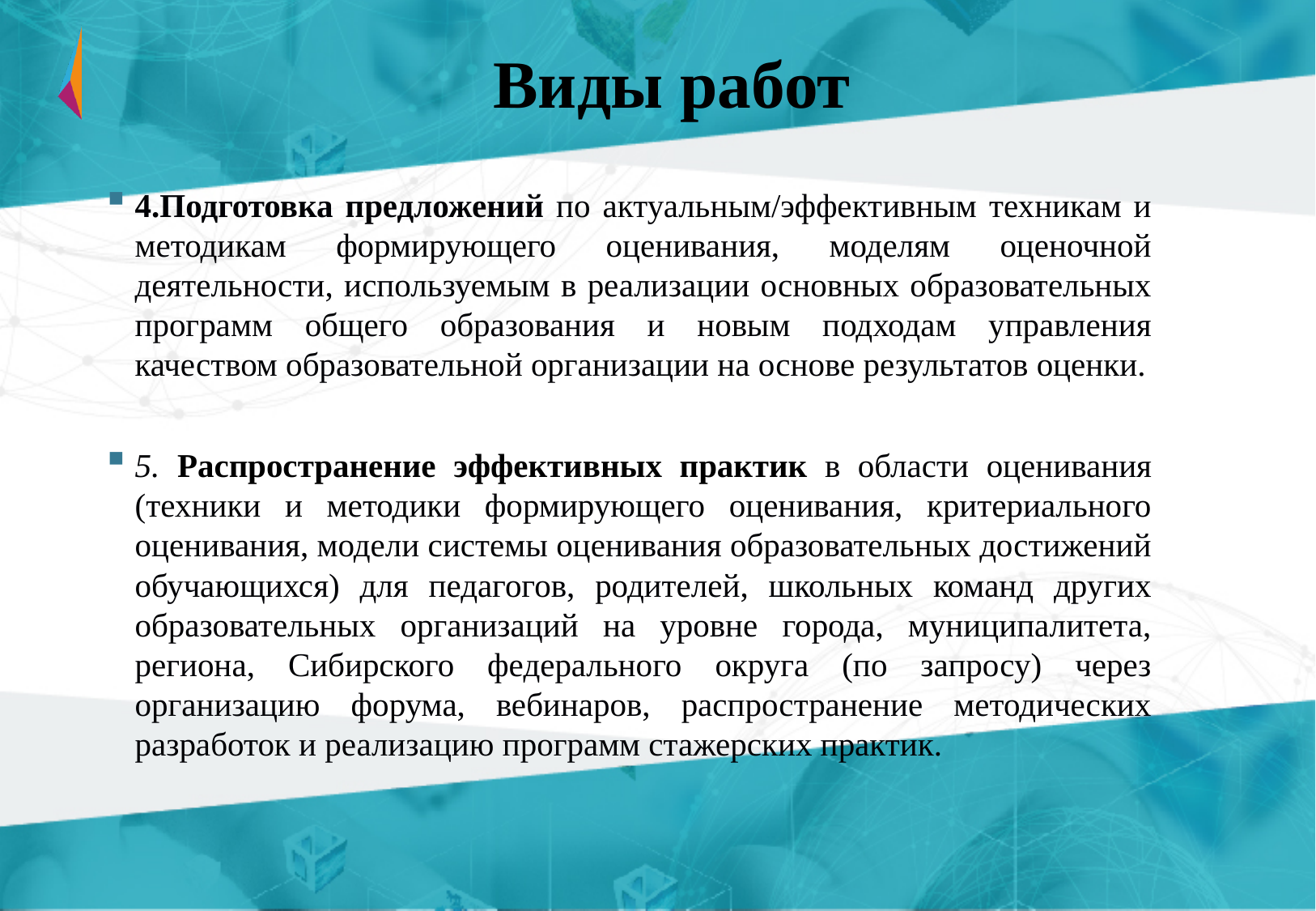

# Виды работ
4.Подготовка предложений по актуальным/эффективным техникам и методикам формирующего оценивания, моделям оценочной деятельности, используемым в реализации основных образовательных программ общего образования и новым подходам управления качеством образовательной организации на основе результатов оценки.

5. Распространение эффективных практик в области оценивания (техники и методики формирующего оценивания, критериального оценивания, модели системы оценивания образовательных достижений обучающихся) для педагогов, родителей, школьных команд других образовательных организаций на уровне города, муниципалитета, региона, Сибирского федерального округа (по запросу) через организацию форума, вебинаров, распространение методических разработок и реализацию программ стажерских практик.